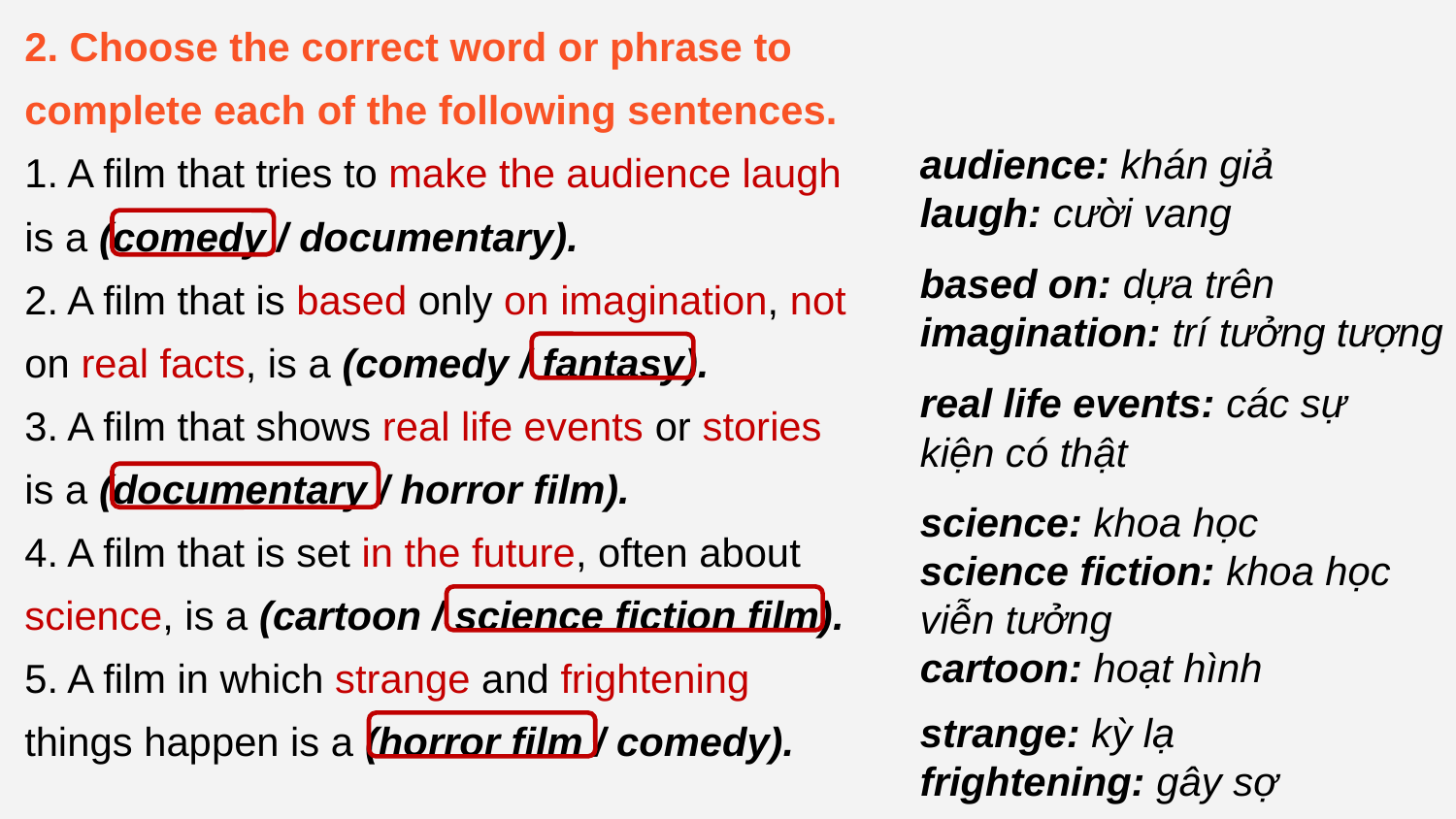

2. Choose the correct word or phrase to complete each of the following sentences.
1. A film that tries to make the audience laugh is a (comedy / documentary).
2. A film that is based only on imagination, not on real facts, is a (comedy / fantasy).
3. A film that shows real life events or stories is a (documentary / horror film).
4. A film that is set in the future, often about science, is a (cartoon / science fiction film).
5. A film in which strange and frightening things happen is a (horror film / comedy).
2. Choose the correct word or phrase to complete each of the following sentences.
1. A film that tries to make the audience laugh is a (comedy / documentary).
2. A film that is based only on imagination, not on real facts, is a (comedy / fantasy).
3. A film that shows real life events or stories is a (documentary / horror film).
4. A film that is set in the future, often about science, is a (cartoon / science fiction film).
5. A film in which strange and frightening things happen is a (horror film / comedy).
audience: khán giả
laugh: cười vang

based on: dựa trên
imagination: trí tưởng tượng

real life events: các sự kiện có thật

science: khoa học
science fiction: khoa học viễn tưởng
cartoon: hoạt hình

strange: kỳ lạ
frightening: gây sợ